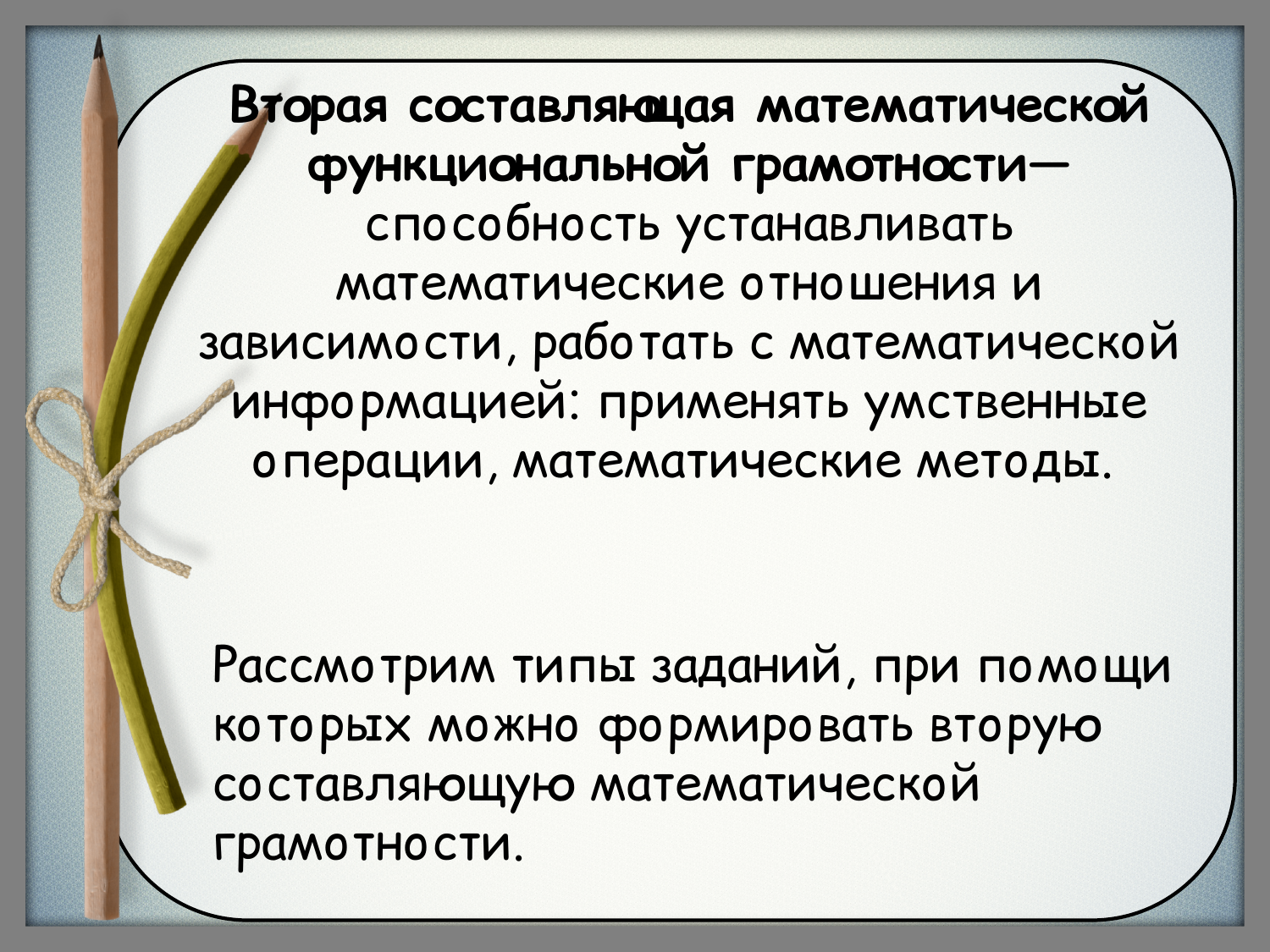

Вторая составляющая математической функциональной грамотности— способность устанавливать математические отношения и зависимости, работать с математической информацией: применять умственные операции, математические методы.

Рассмотрим типы заданий, при помощи которых можно формировать вторую составляющую математической грамотности.